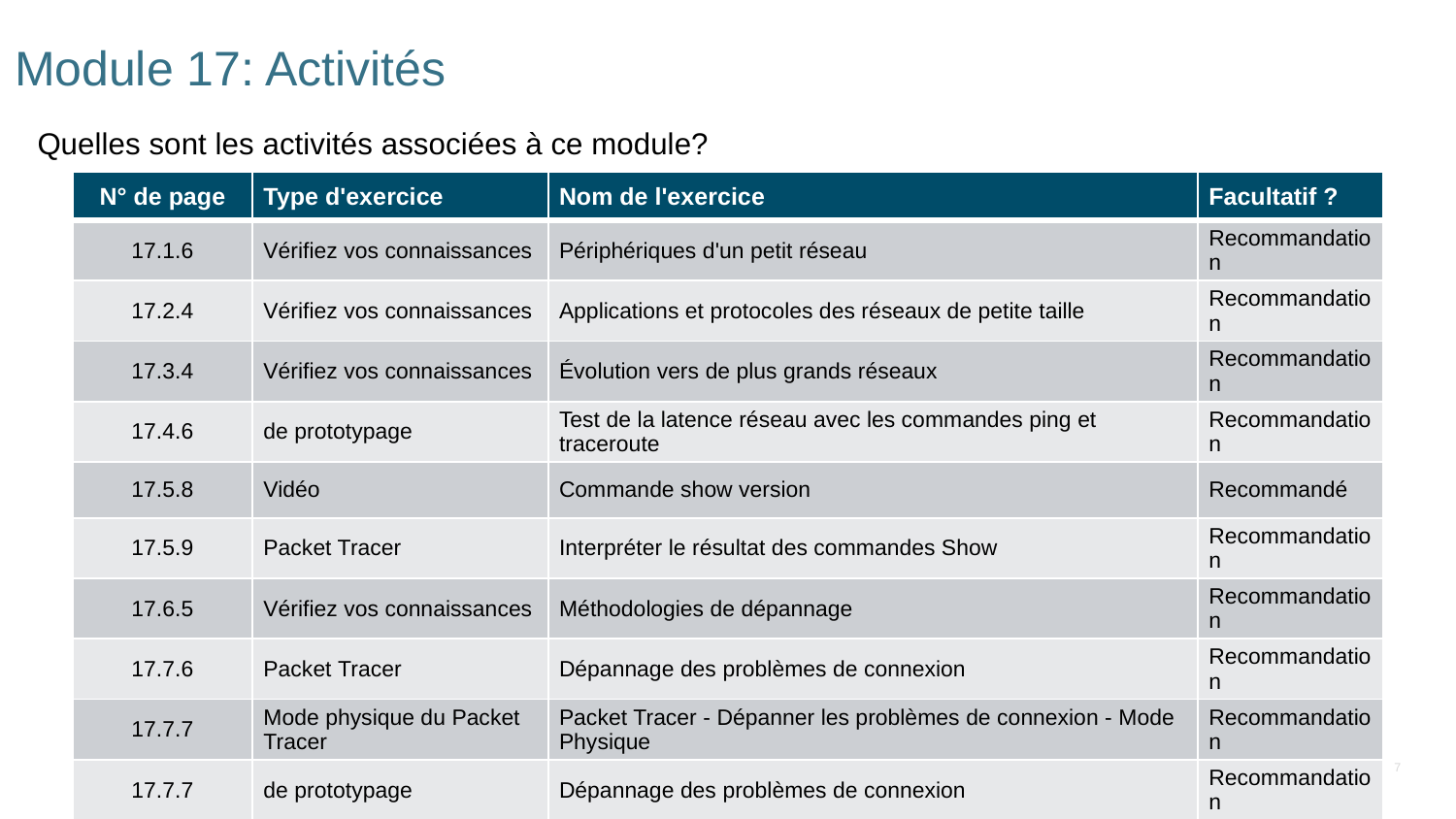

# Module 17: Activités
Quelles sont les activités associées à ce module?

| N° de page | Type d'exercice | Nom de l'exercice | Facultatif ? |
| --- | --- | --- | --- |
| 17.1.6 | Vérifiez vos connaissances | Périphériques d'un petit réseau | Recommandation |
| 17.2.4 | Vérifiez vos connaissances | Applications et protocoles des réseaux de petite taille | Recommandation |
| 17.3.4 | Vérifiez vos connaissances | Évolution vers de plus grands réseaux | Recommandation |
| 17.4.6 | de prototypage | Test de la latence réseau avec les commandes ping et traceroute | Recommandation |
| 17.5.8 | Vidéo | Commande show version | Recommandé |
| 17.5.9 | Packet Tracer | Interpréter le résultat des commandes Show | Recommandation |
| 17.6.5 | Vérifiez vos connaissances | Méthodologies de dépannage | Recommandation |
| 17.7.6 | Packet Tracer | Dépannage des problèmes de connexion | Recommandation |
| 17.7.7 | Mode physique du Packet Tracer | Packet Tracer - Dépanner les problèmes de connexion - Mode Physique | Recommandation |
| 17.7.7 | de prototypage | Dépannage des problèmes de connexion | Recommandation |